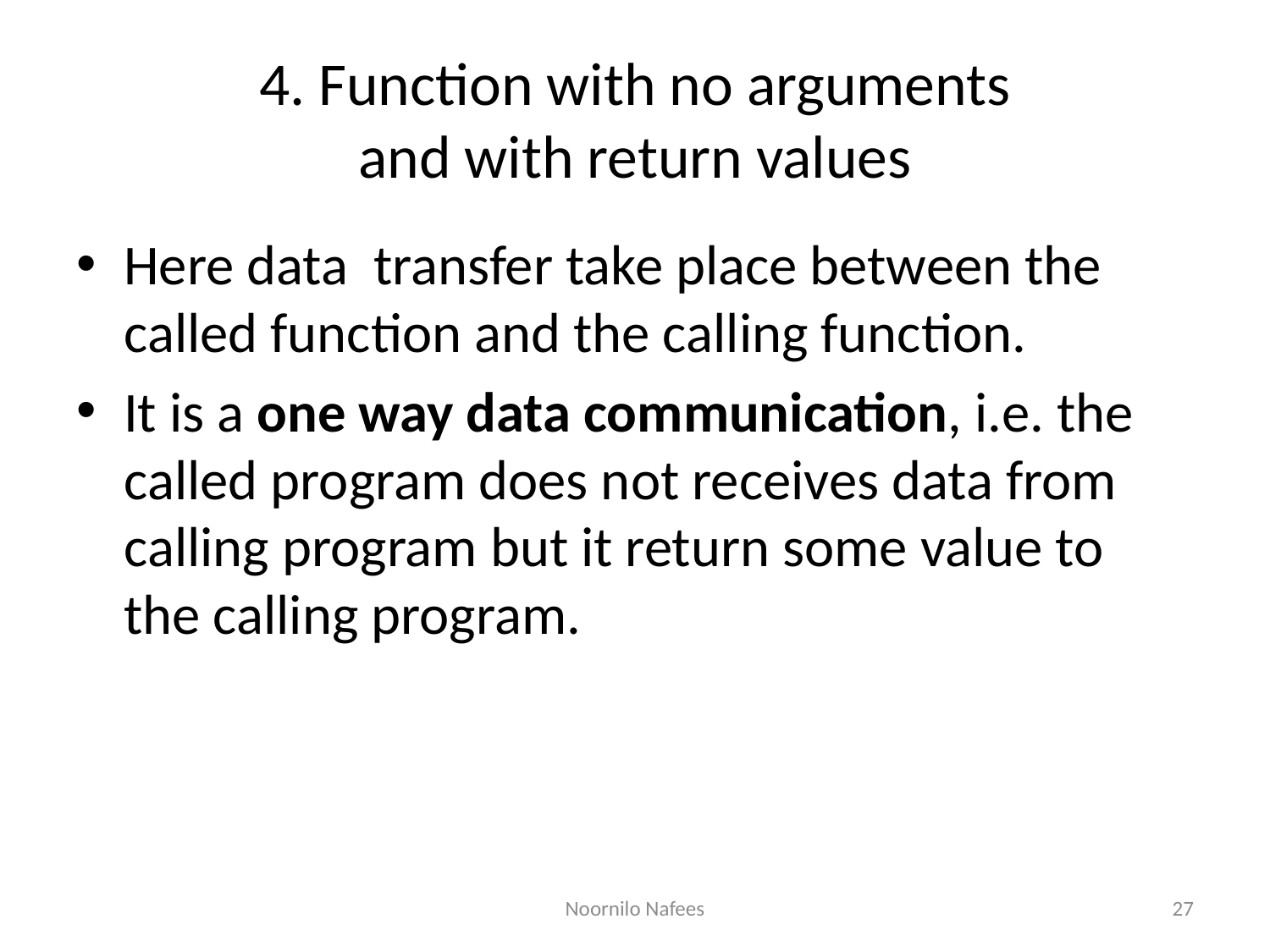

# 4. Function with no arguments and with return values
Here data  transfer take place between the called function and the calling function.
It is a one way data communication, i.e. the called program does not receives data from calling program but it return some value to the calling program.

Noornilo Nafees
27